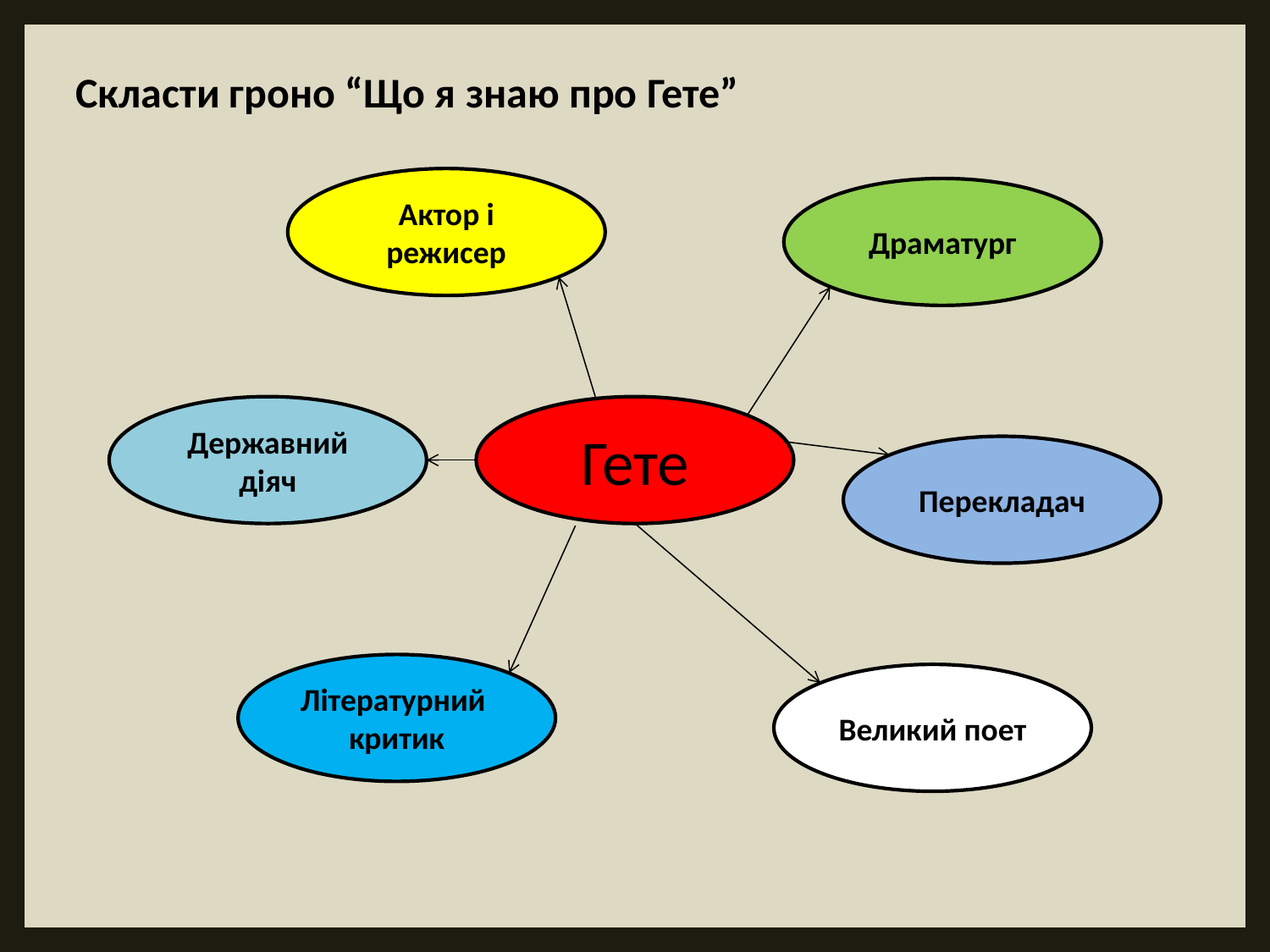

Скласти гроно “Що я знаю про Гете”
Актор і режисер
Драматург
Державний діяч
Гете
Перекладач
Літературний
критик
Великий поет